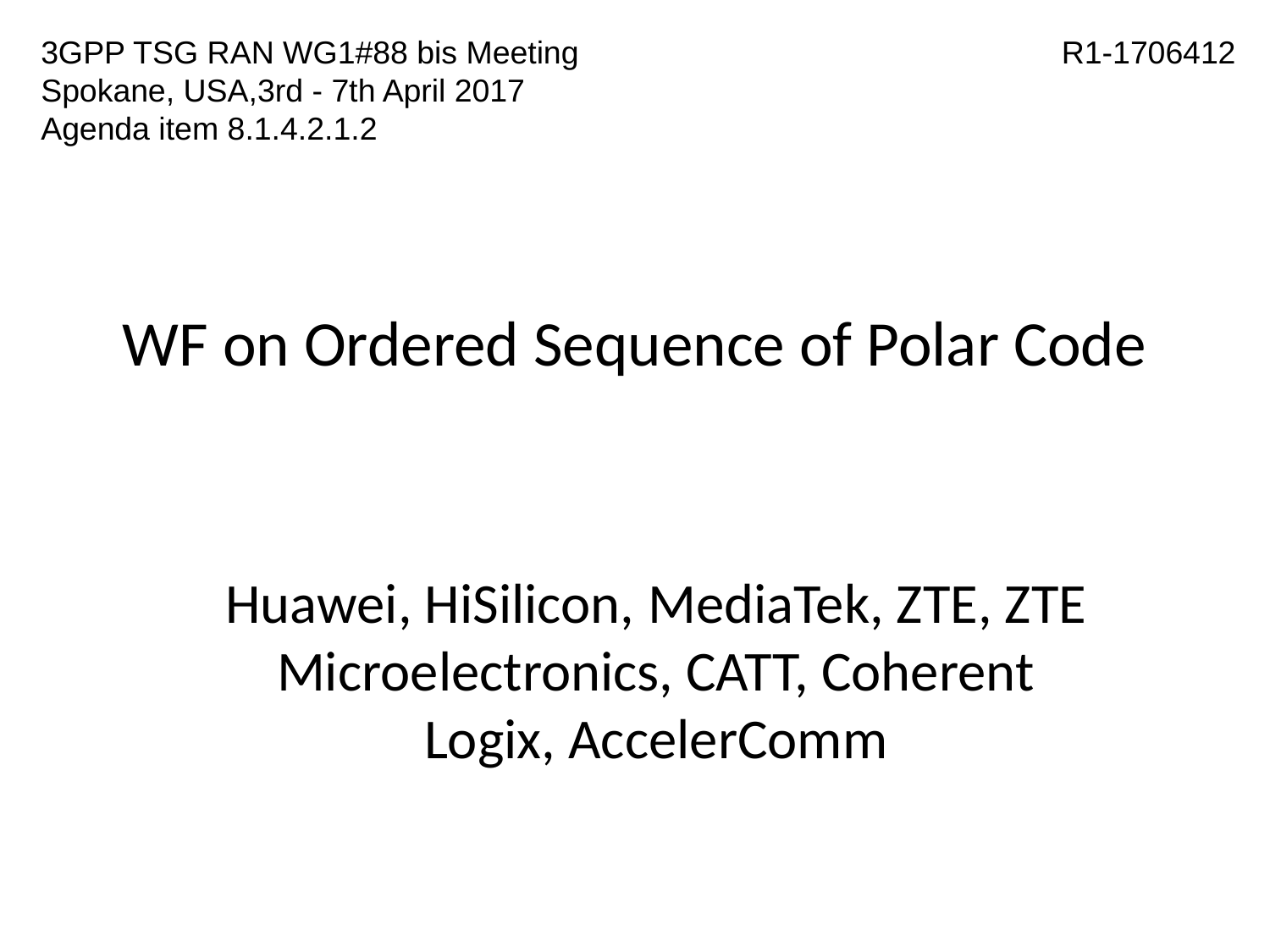

3GPP TSG RAN WG1#88 bis Meeting
Spokane, USA,3rd - 7th April 2017
Agenda item 8.1.4.2.1.2
R1-1706412
WF on Ordered Sequence of Polar Code
Huawei, HiSilicon, MediaTek, ZTE, ZTE Microelectronics, CATT, Coherent Logix, AccelerComm